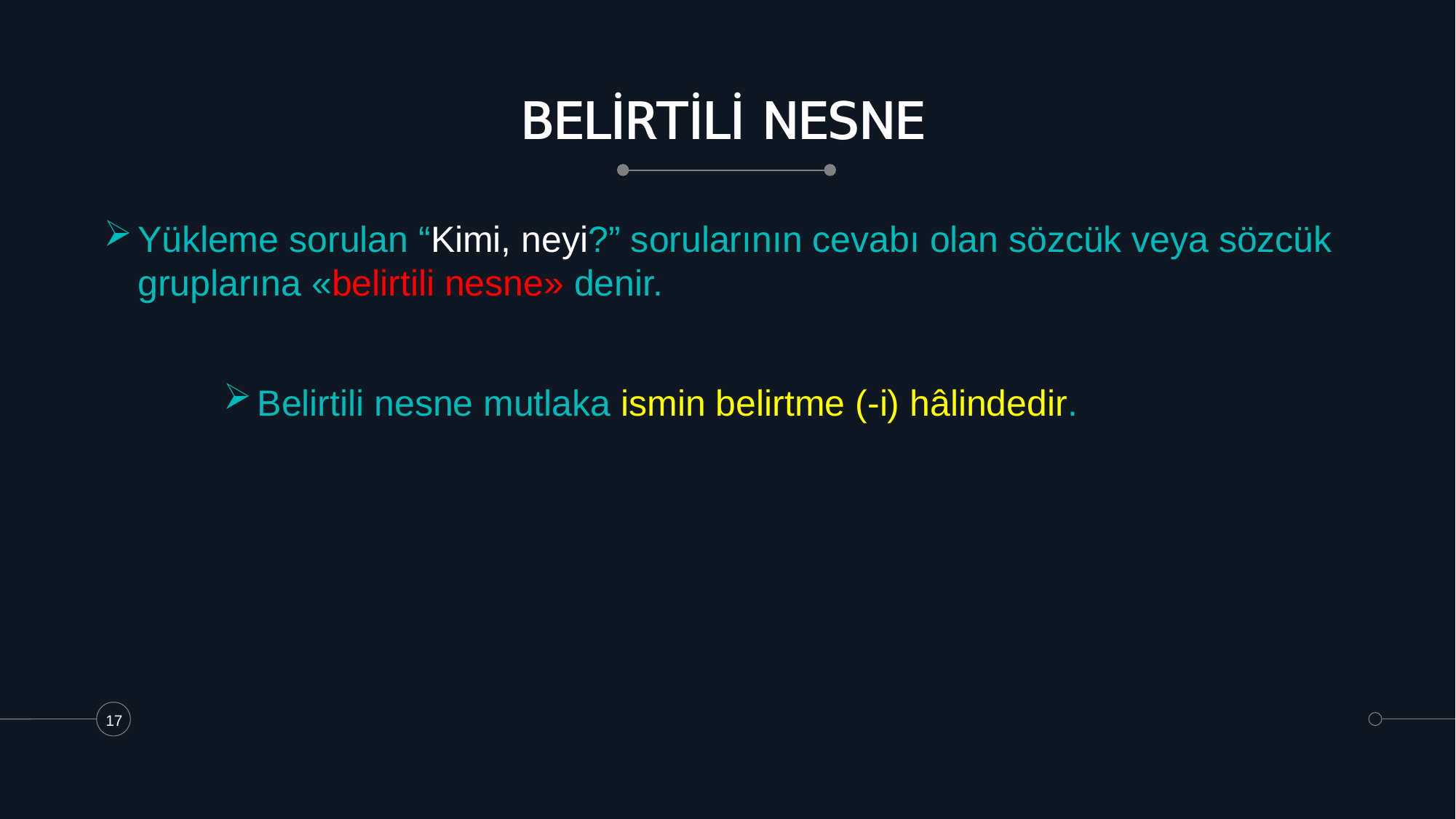

# BELİRTİLİ NESNE
Yükleme sorulan “Kimi, neyi?” sorularının cevabı olan sözcük veya sözcük gruplarına «belirtili nesne» denir.
Belirtili nesne mutlaka ismin belirtme (-i) hâlindedir.
17